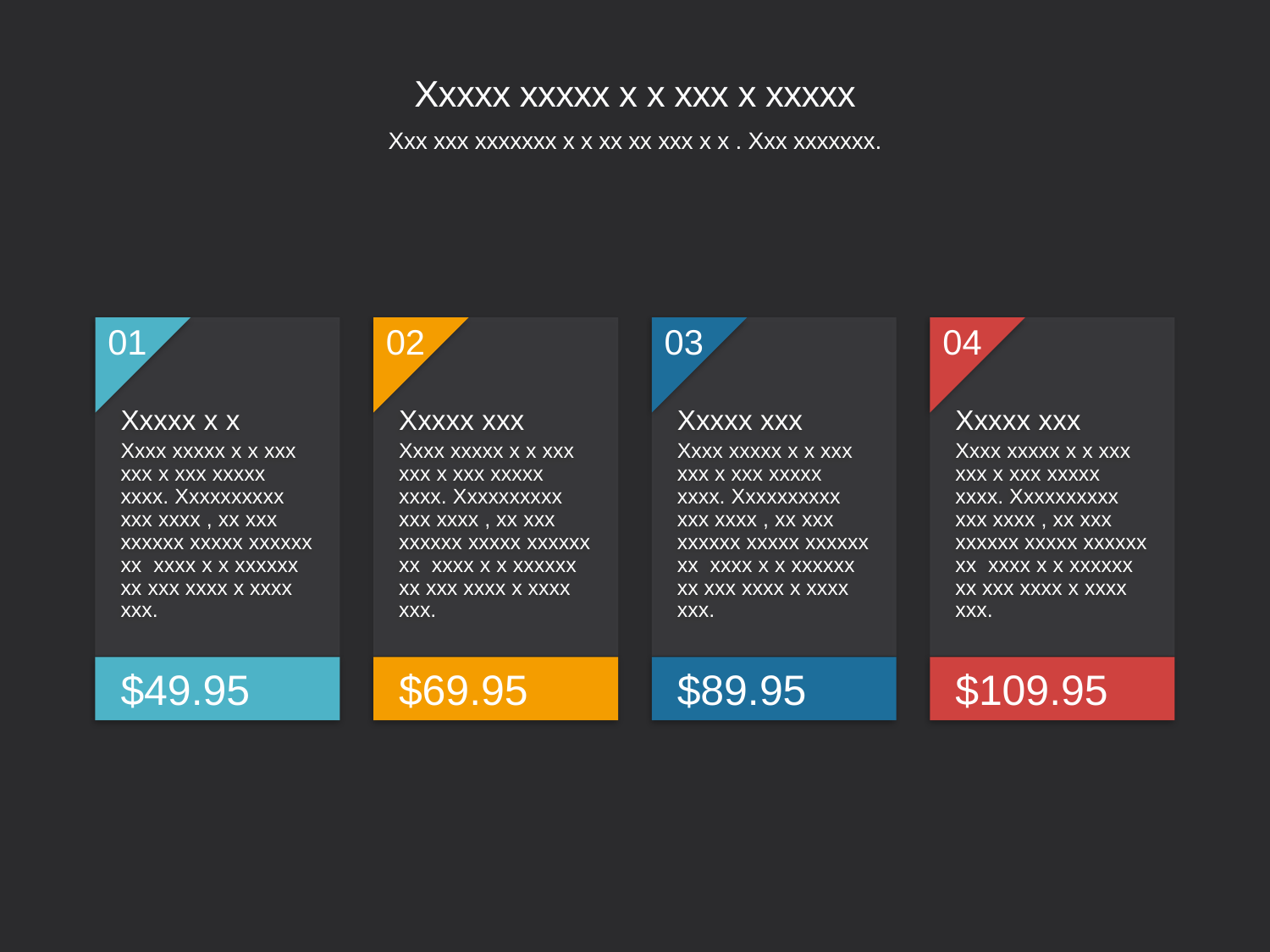

# Xxxxx xxxxx x x xxx x xxxxx
Xxx xxx xxxxxxx x x xx xx xxx x x . Xxx xxxxxxx.
01
Xxxxx x x
Xxxx xxxxx x x xxx xxx x xxx xxxxx xxxx. Xxxxxxxxxx xxx xxxx , xx xxx xxxxxx xxxxx xxxxxx xx  xxxx x x xxxxxx  xx xxx xxxx x xxxx xxx.
02
Xxxxx xxx
Xxxx xxxxx x x xxx xxx x xxx xxxxx xxxx. Xxxxxxxxxx xxx xxxx , xx xxx xxxxxx xxxxx xxxxxx xx  xxxx x x xxxxxx  xx xxx xxxx x xxxx xxx.
03
Xxxxx xxx
Xxxx xxxxx x x xxx xxx x xxx xxxxx xxxx. Xxxxxxxxxx xxx xxxx , xx xxx xxxxxx xxxxx xxxxxx xx  xxxx x x xxxxxx  xx xxx xxxx x xxxx xxx.
04
Xxxxx xxx
Xxxx xxxxx x x xxx xxx x xxx xxxxx xxxx. Xxxxxxxxxx xxx xxxx , xx xxx xxxxxx xxxxx xxxxxx xx  xxxx x x xxxxxx  xx xxx xxxx x xxxx xxx.
$49.95
$69.95
$89.95
$109.95